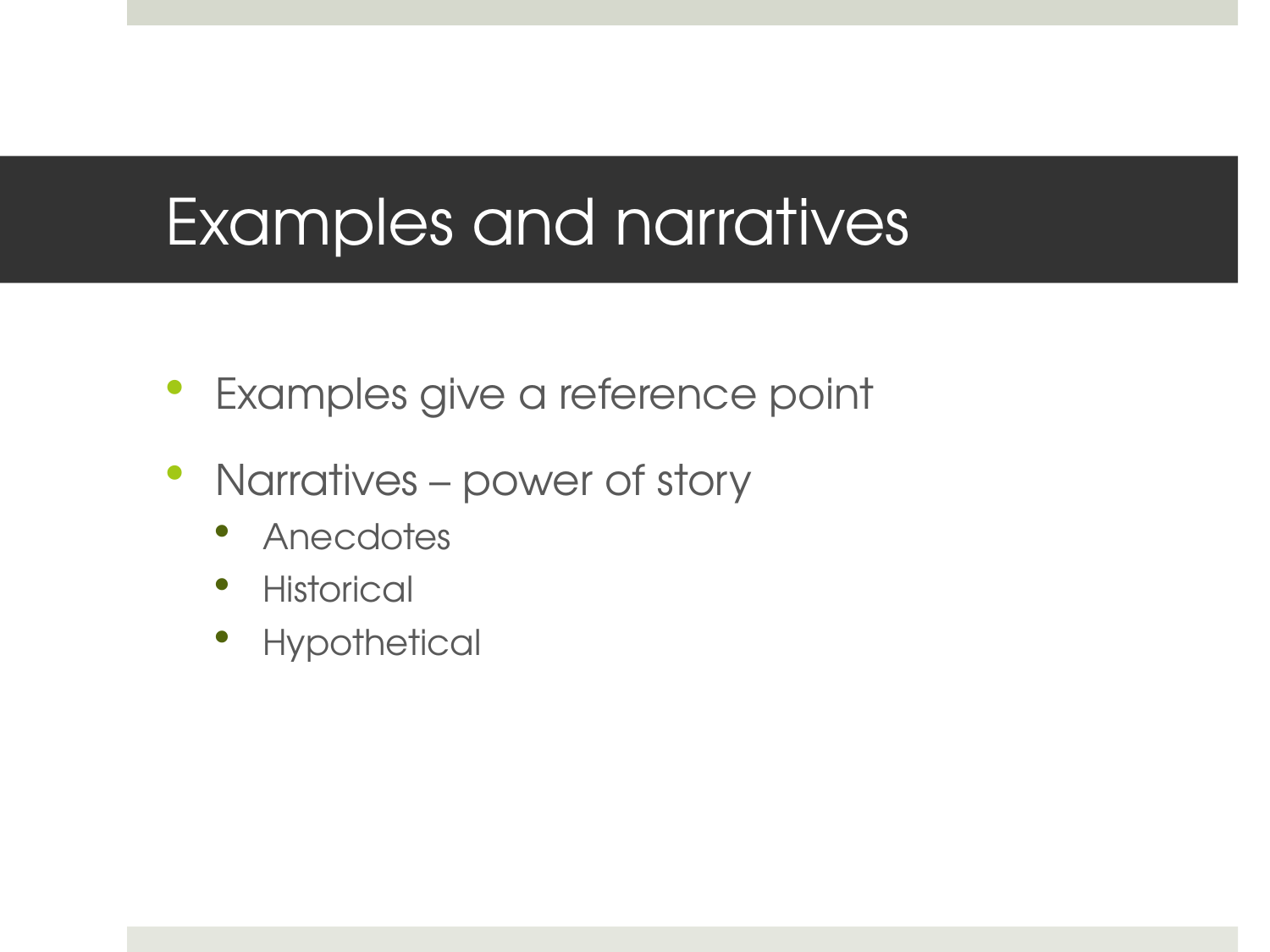

# Examples and narratives
Examples give a reference point
Narratives – power of story
Anecdotes
Historical
Hypothetical